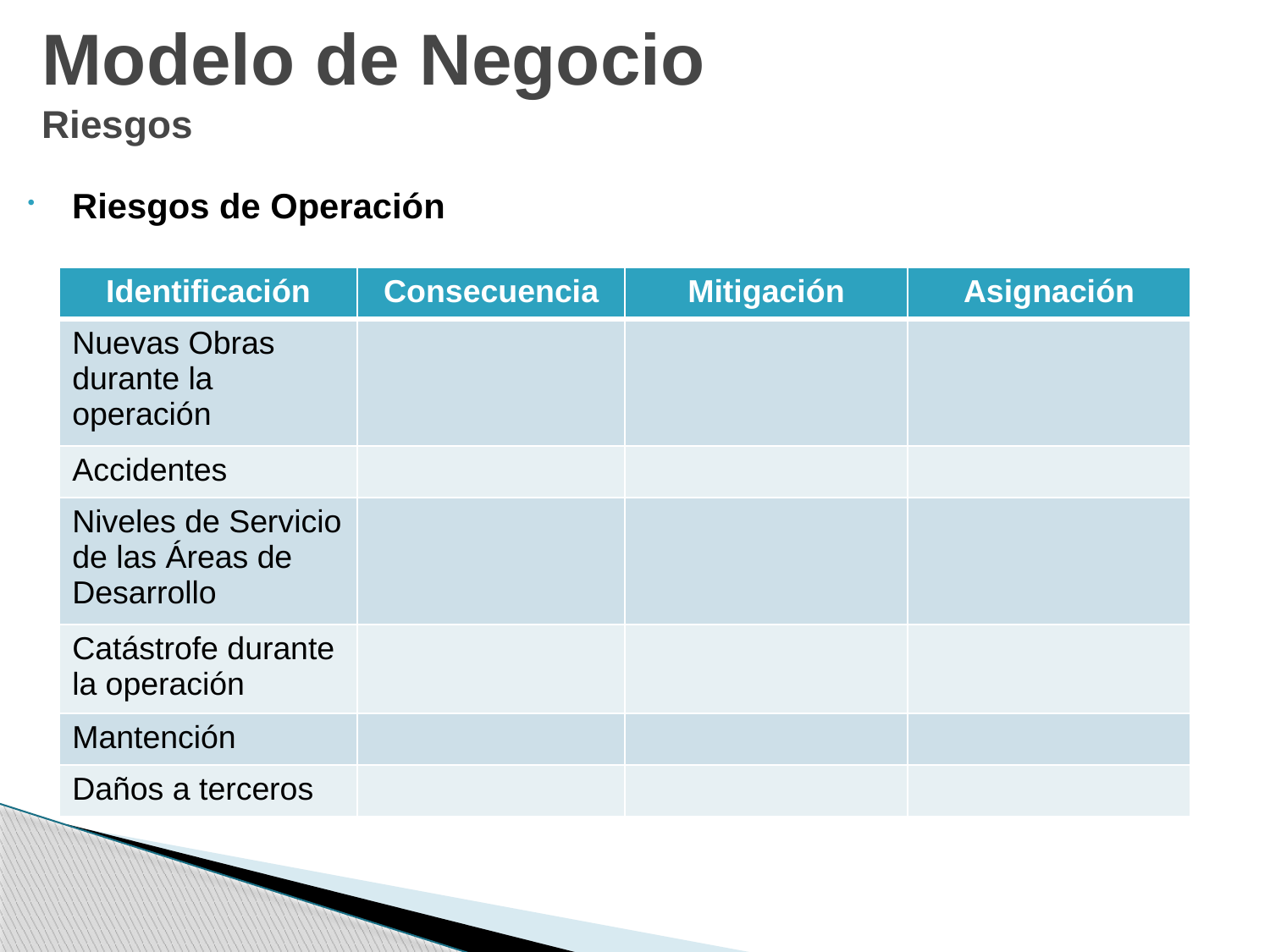

Modelo de Negocio
Riesgos
 Riesgos de Operación
| Identificación | Consecuencia | Mitigación | Asignación |
| --- | --- | --- | --- |
| Nuevas Obras durante la operación |  |  |  |
| Accidentes |  |  |  |
| Niveles de Servicio de las Áreas de Desarrollo |  |  |  |
| Catástrofe durante la operación |  |  |  |
| Mantención |  |  |  |
| Daños a terceros |  |  |  |